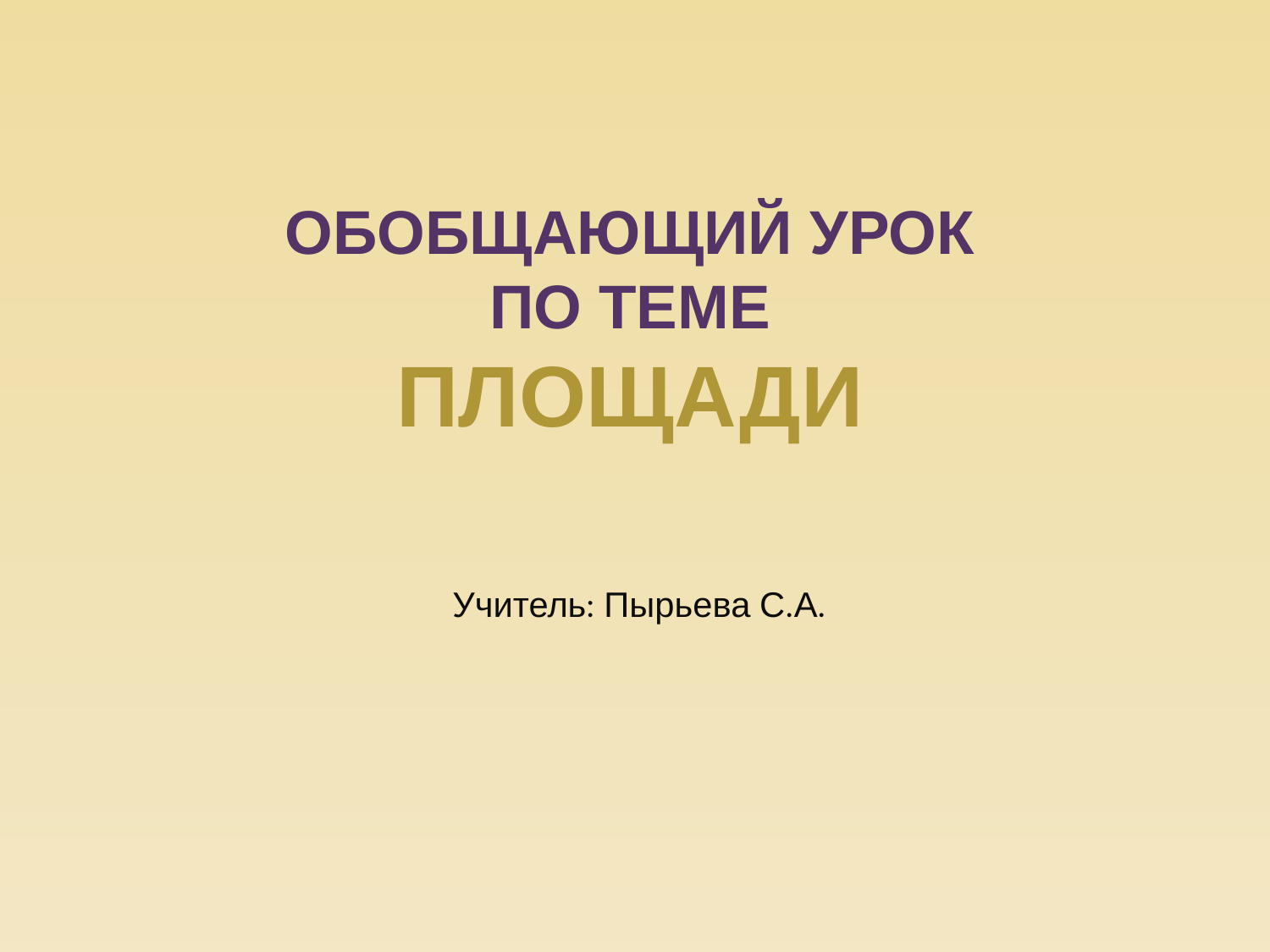

# Обобщающий урок по теме Площади
Учитель: Пырьева С.А.